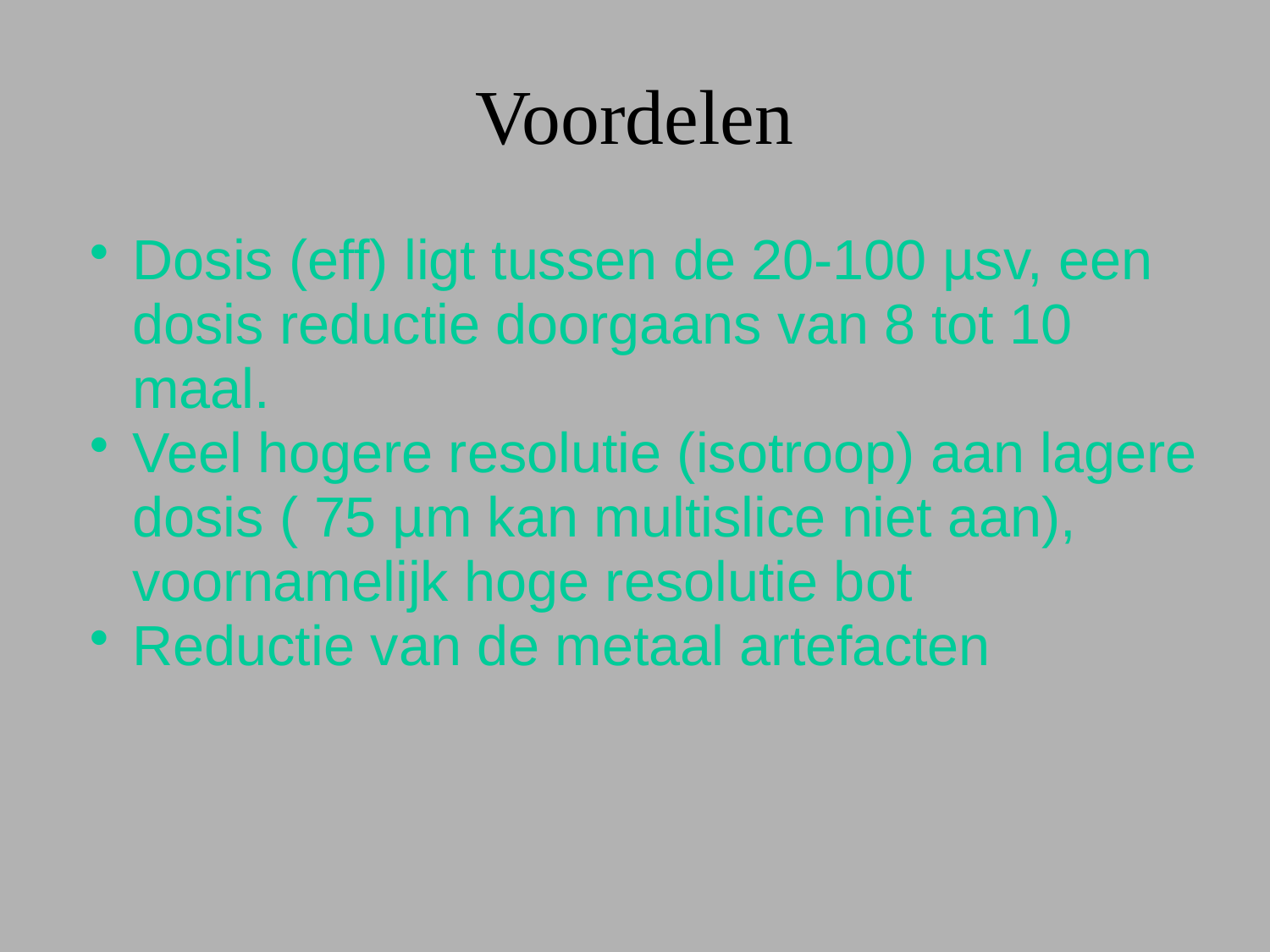

# Voordelen
Dosis (eff) ligt tussen de 20-100 µsv, een dosis reductie doorgaans van 8 tot 10 maal.
Veel hogere resolutie (isotroop) aan lagere dosis ( 75 µm kan multislice niet aan), voornamelijk hoge resolutie bot
Reductie van de metaal artefacten